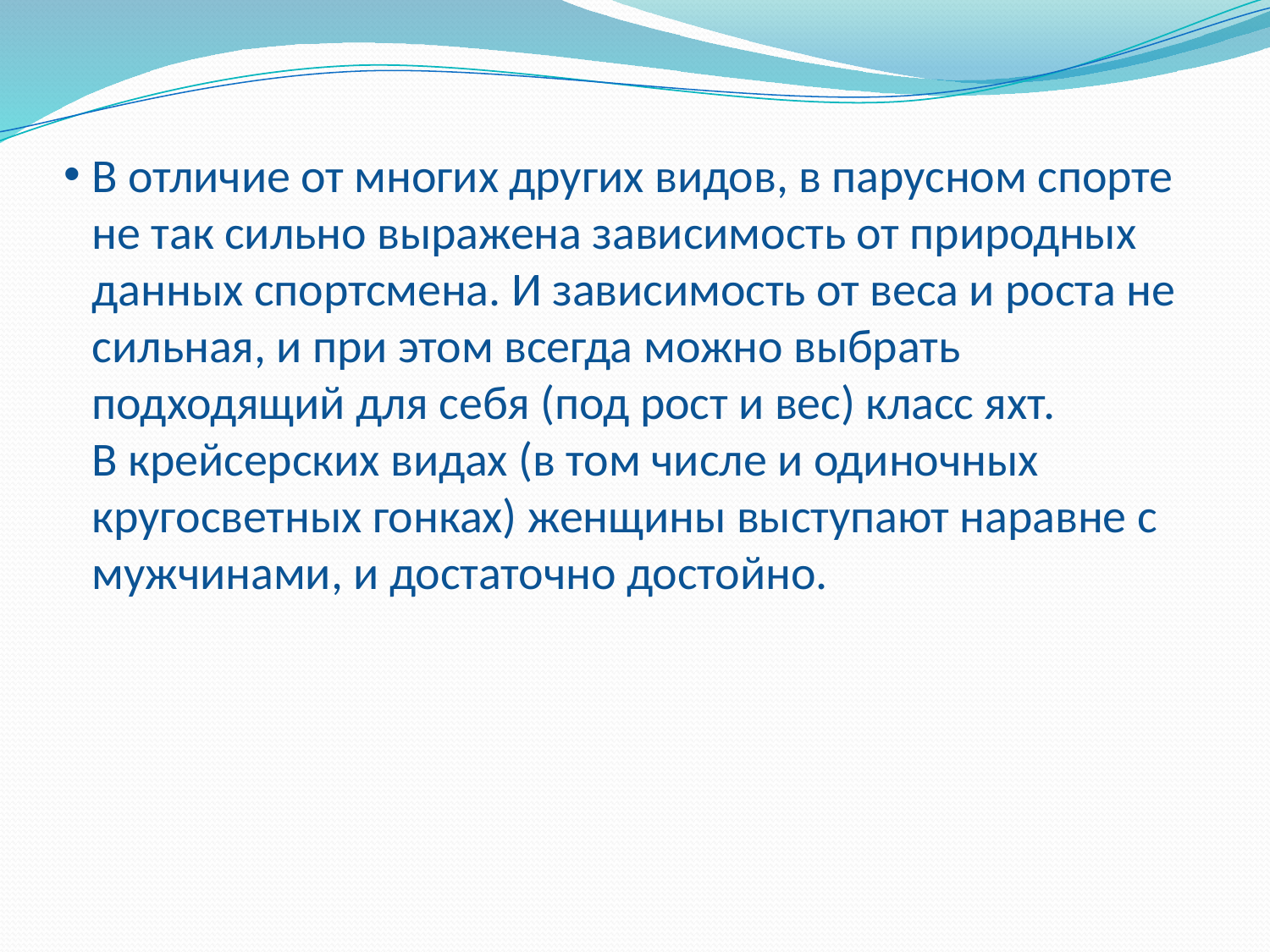

# В отличие от многих других видов, в парусном спорте не так сильно выражена зависимость от природных данных спортсмена. И зависимость от веса и роста не сильная, и при этом всегда можно выбрать подходящий для себя (под рост и вес) класс яхт. В крейсерских видах (в том числе и одиночных кругосветных гонках) женщины выступают наравне с мужчинами, и достаточно достойно.